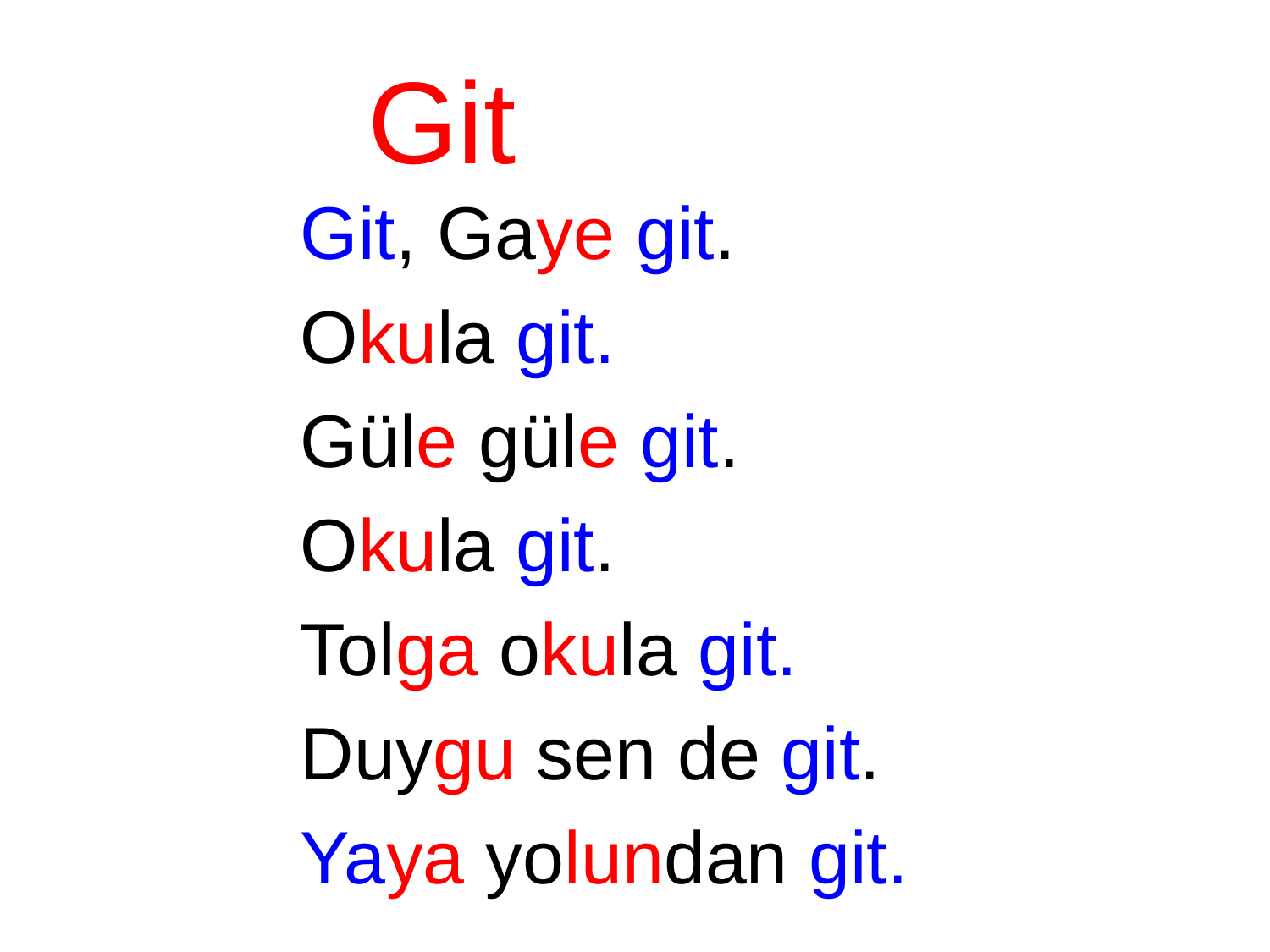

# Git
Git, Gaye git.
Okula git.
Güle güle git.
Okula git.
Tolga okula git.
Duygu sen de git.
Yaya yolundan git.